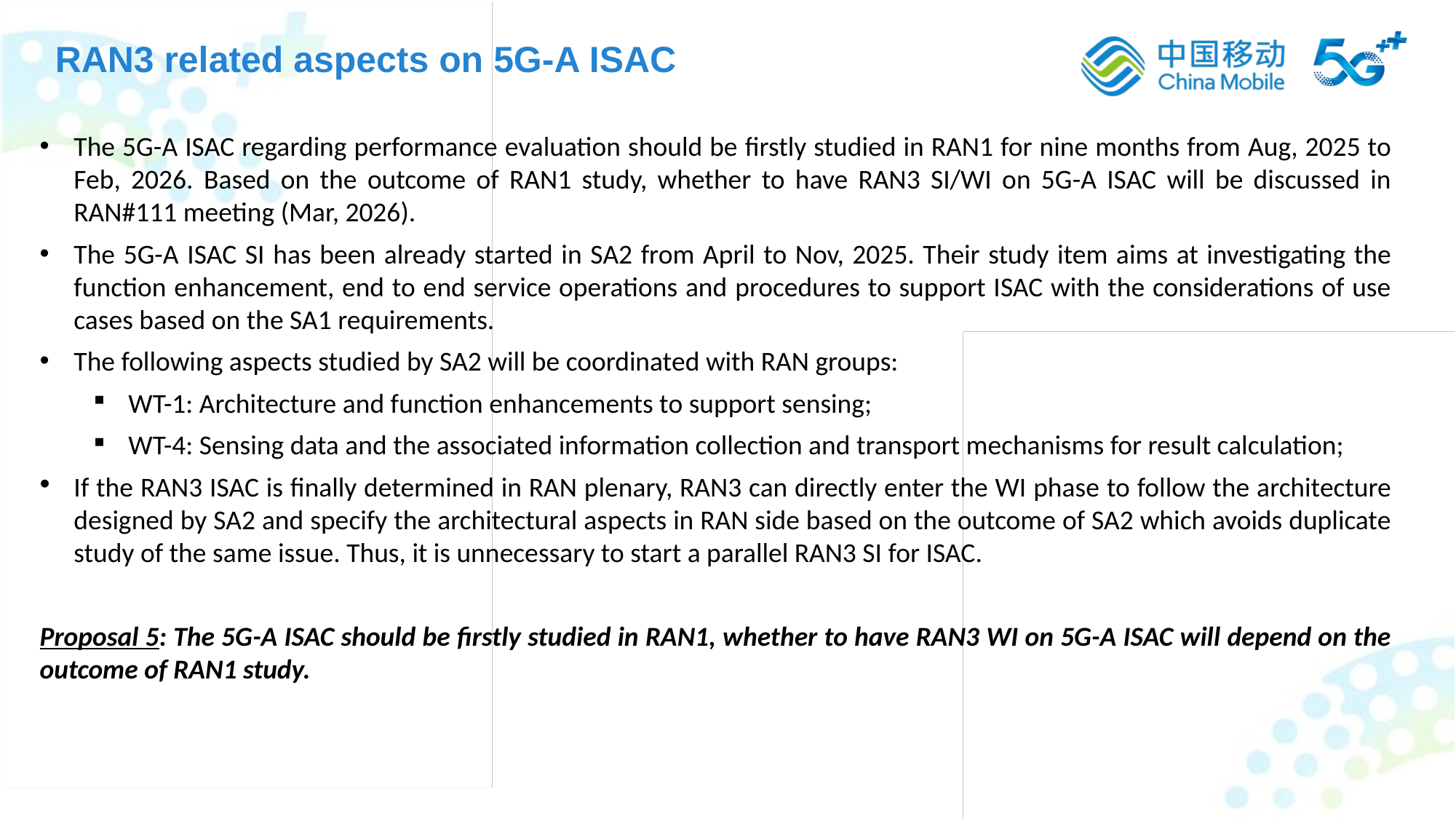

RAN3 related aspects on 5G-A ISAC
The 5G-A ISAC regarding performance evaluation should be firstly studied in RAN1 for nine months from Aug, 2025 to Feb, 2026. Based on the outcome of RAN1 study, whether to have RAN3 SI/WI on 5G-A ISAC will be discussed in RAN#111 meeting (Mar, 2026).
The 5G-A ISAC SI has been already started in SA2 from April to Nov, 2025. Their study item aims at investigating the function enhancement, end to end service operations and procedures to support ISAC with the considerations of use cases based on the SA1 requirements.
The following aspects studied by SA2 will be coordinated with RAN groups:
WT-1: Architecture and function enhancements to support sensing;
WT-4: Sensing data and the associated information collection and transport mechanisms for result calculation;
If the RAN3 ISAC is finally determined in RAN plenary, RAN3 can directly enter the WI phase to follow the architecture designed by SA2 and specify the architectural aspects in RAN side based on the outcome of SA2 which avoids duplicate study of the same issue. Thus, it is unnecessary to start a parallel RAN3 SI for ISAC.

Proposal 5: The 5G-A ISAC should be firstly studied in RAN1, whether to have RAN3 WI on 5G-A ISAC will depend on the outcome of RAN1 study.